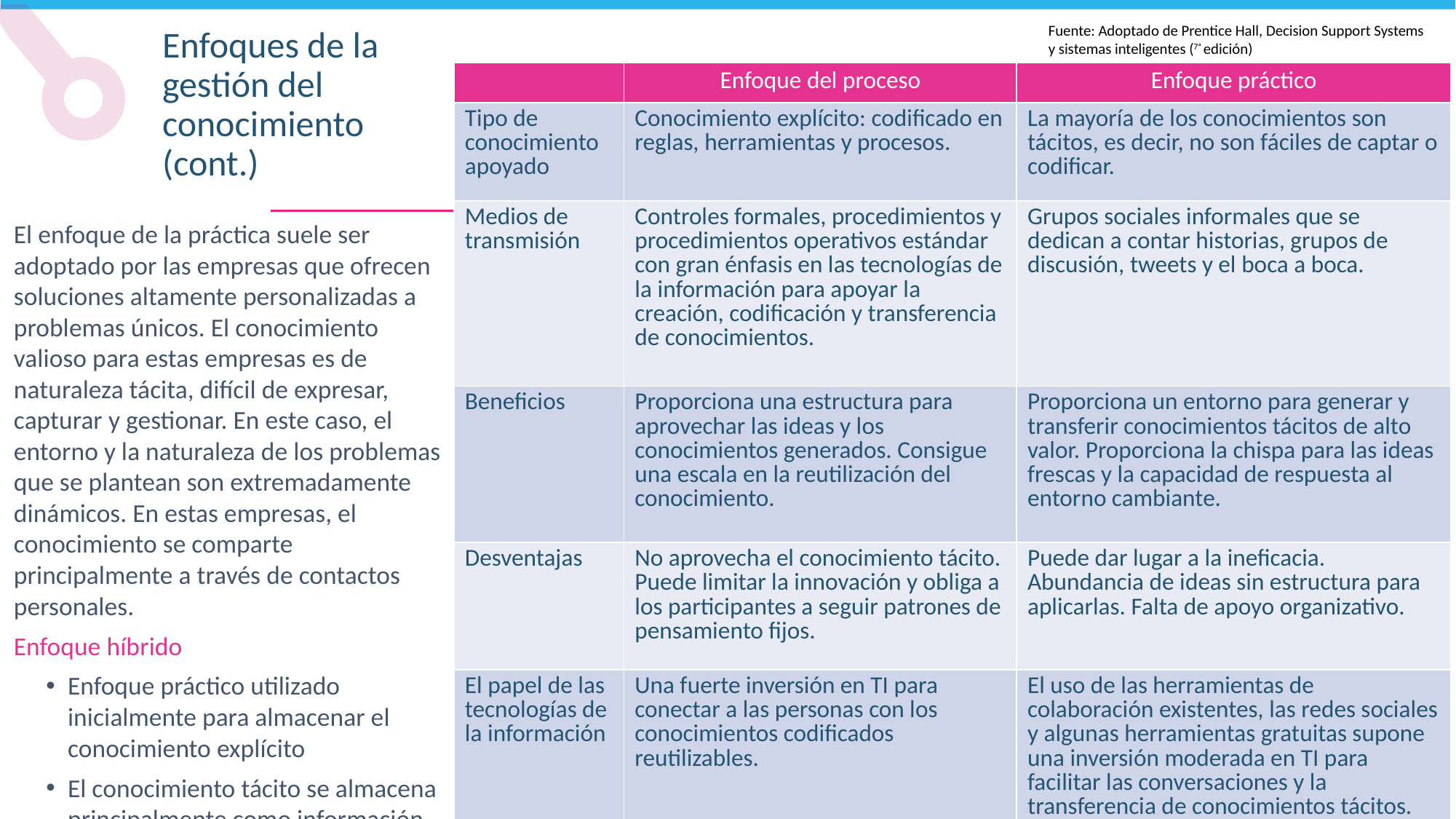

Fuente: Adoptado de Prentice Hall, Decision Support Systems
y sistemas inteligentes (7ª edición)
Enfoques de la gestión del conocimiento (cont.)
|  | Enfoque del proceso | Enfoque práctico |
| --- | --- | --- |
| Tipo de conocimiento apoyado | Conocimiento explícito: codificado en reglas, herramientas y procesos. | La mayoría de los conocimientos son tácitos, es decir, no son fáciles de captar o codificar. |
| Medios de transmisión | Controles formales, procedimientos y procedimientos operativos estándar con gran énfasis en las tecnologías de la información para apoyar la creación, codificación y transferencia de conocimientos. | Grupos sociales informales que se dedican a contar historias, grupos de discusión, tweets y el boca a boca. |
| Beneficios | Proporciona una estructura para aprovechar las ideas y los conocimientos generados. Consigue una escala en la reutilización del conocimiento. | Proporciona un entorno para generar y transferir conocimientos tácitos de alto valor. Proporciona la chispa para las ideas frescas y la capacidad de respuesta al entorno cambiante. |
| Desventajas | No aprovecha el conocimiento tácito. Puede limitar la innovación y obliga a los participantes a seguir patrones de pensamiento fijos. | Puede dar lugar a la ineficacia. Abundancia de ideas sin estructura para aplicarlas. Falta de apoyo organizativo. |
| El papel de las tecnologías de la información | Una fuerte inversión en TI para conectar a las personas con los conocimientos codificados reutilizables. | El uso de las herramientas de colaboración existentes, las redes sociales y algunas herramientas gratuitas supone una inversión moderada en TI para facilitar las conversaciones y la transferencia de conocimientos tácitos. |
El enfoque de la práctica suele ser adoptado por las empresas que ofrecen soluciones altamente personalizadas a problemas únicos. El conocimiento valioso para estas empresas es de naturaleza tácita, difícil de expresar, capturar y gestionar. En este caso, el entorno y la naturaleza de los problemas que se plantean son extremadamente dinámicos. En estas empresas, el conocimiento se comparte principalmente a través de contactos personales.
Enfoque híbrido
Enfoque práctico utilizado inicialmente para almacenar el conocimiento explícito
El conocimiento tácito se almacena principalmente como información de contacto
Captura y gestión de las mejores prácticas